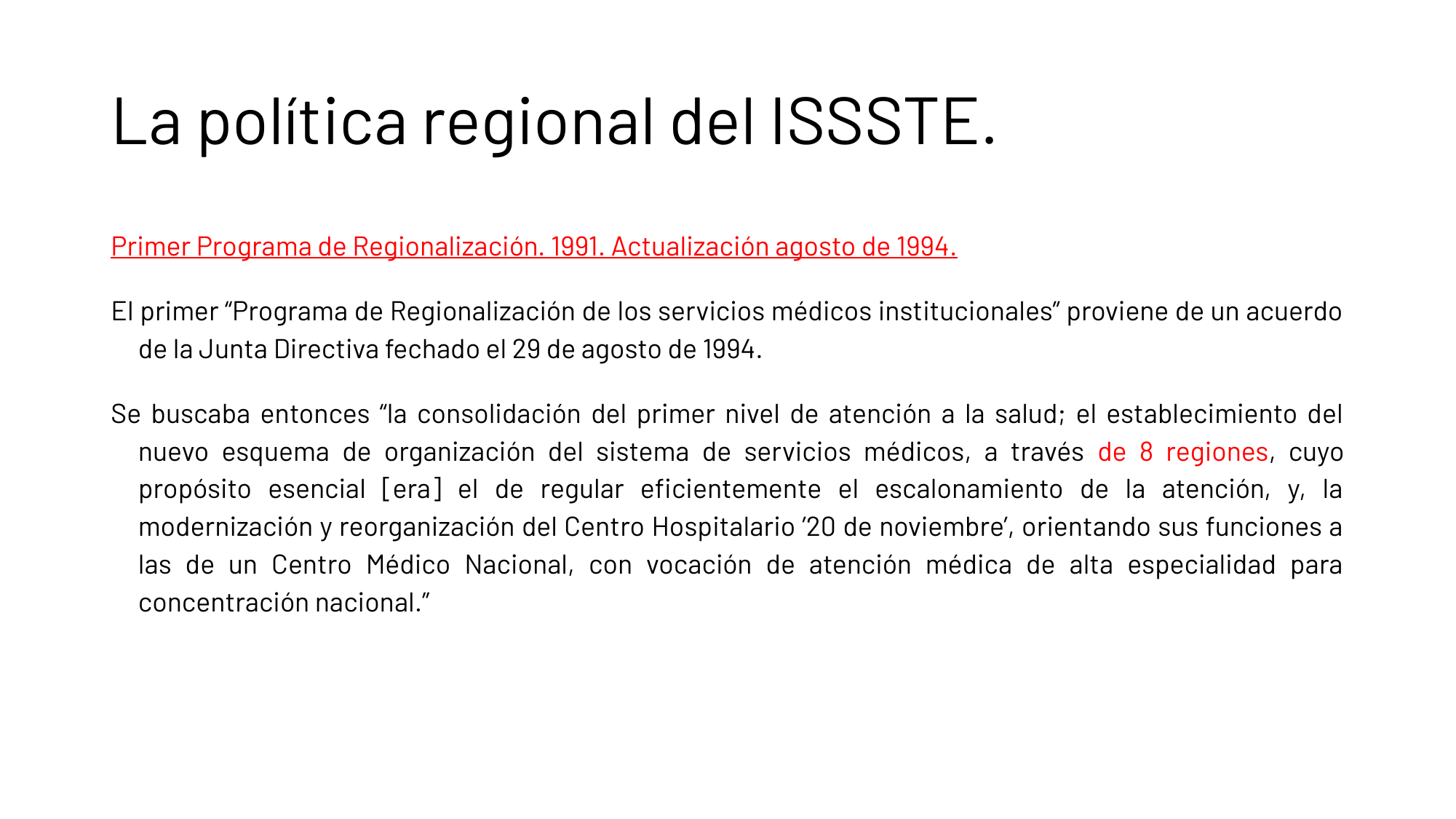

# La política regional del ISSSTE.
Primer Programa de Regionalización. 1991. Actualización agosto de 1994.
El primer “Programa de Regionalización de los servicios médicos institucionales” proviene de un acuerdo de la Junta Directiva fechado el 29 de agosto de 1994.
Se buscaba entonces “la consolidación del primer nivel de atención a la salud; el establecimiento del nuevo esquema de organización del sistema de servicios médicos, a través de 8 regiones, cuyo propósito esencial [era] el de regular eficientemente el escalonamiento de la atención, y, la modernización y reorganización del Centro Hospitalario ’20 de noviembre’, orientando sus funciones a las de un Centro Médico Nacional, con vocación de atención médica de alta especialidad para concentración nacional.”